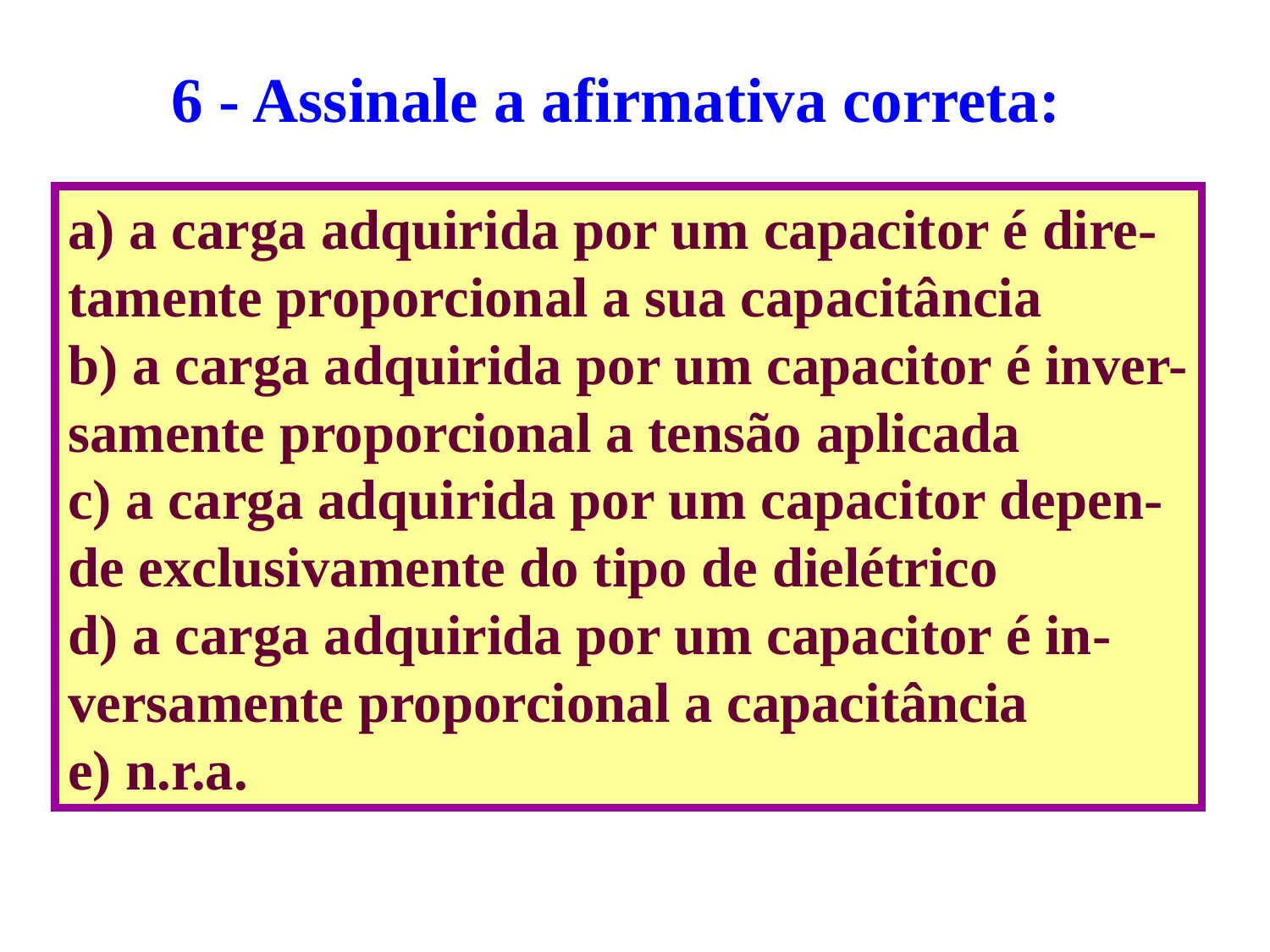

6 - Assinale a afirmativa correta:
a) a carga adquirida por um capacitor é dire-
tamente proporcional a sua capacitância
b) a carga adquirida por um capacitor é inver-
samente proporcional a tensão aplicada
c) a carga adquirida por um capacitor depen-
de exclusivamente do tipo de dielétrico
d) a carga adquirida por um capacitor é in-
versamente proporcional a capacitância
e) n.r.a.